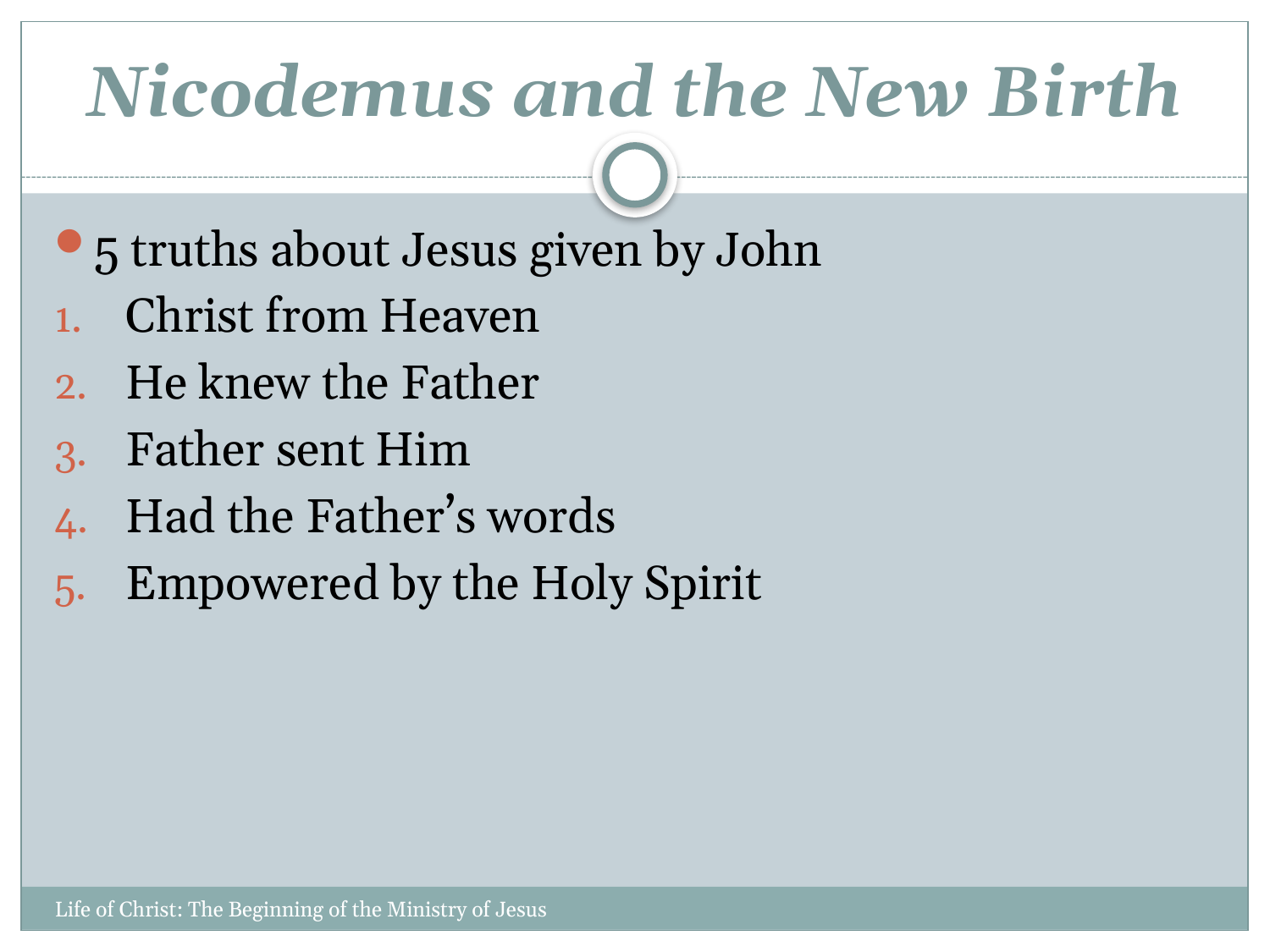

# Nicodemus and the New Birth
5 truths about Jesus given by John
Christ from Heaven
He knew the Father
Father sent Him
Had the Father’s words
Empowered by the Holy Spirit

Life of Christ: The Beginning of the Ministry of Jesus